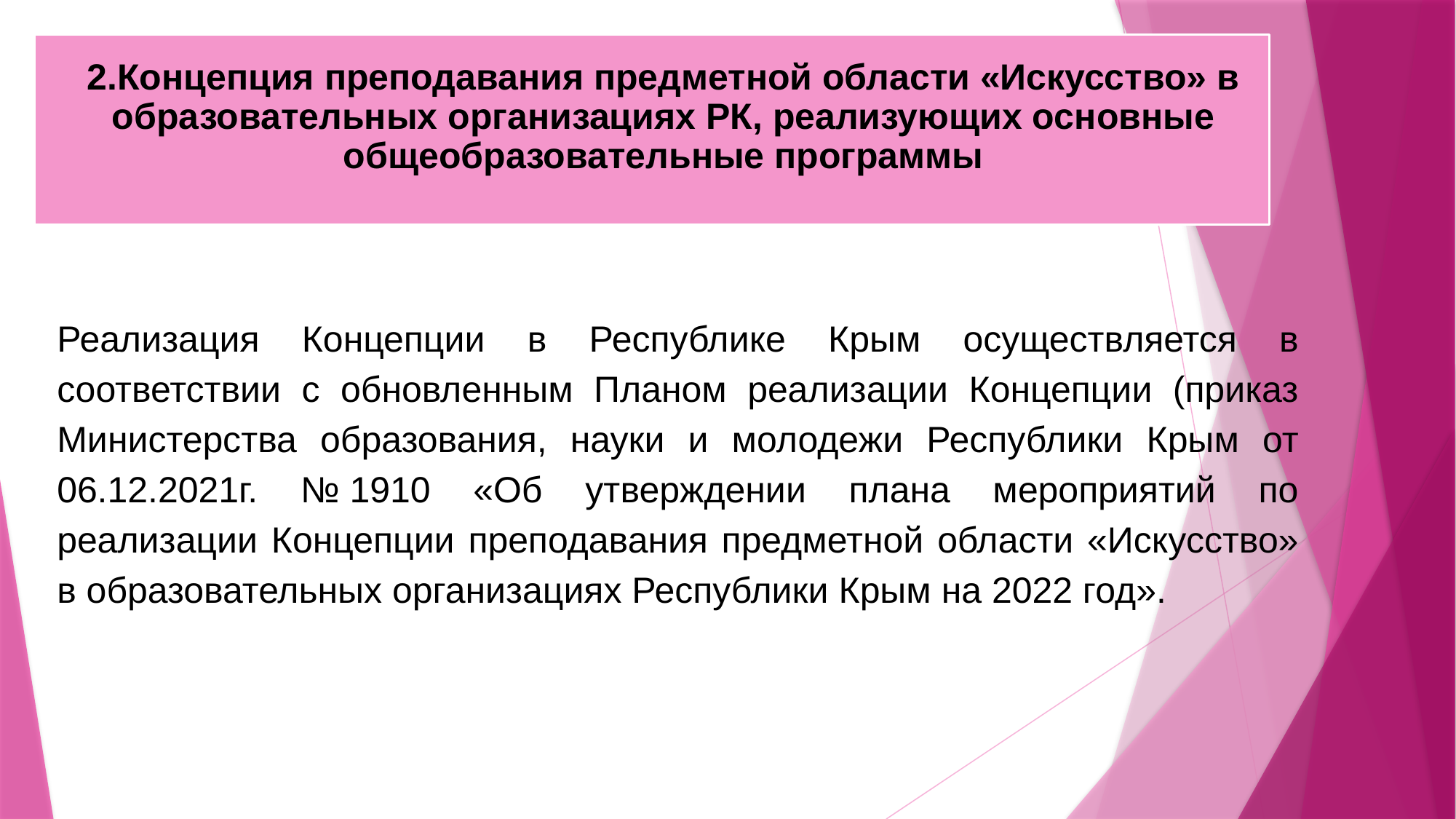

2.Концепция преподавания предметной области «Искусство» в образовательных организациях РК, реализующих основные общеобразовательные программы
Реализация Концепции в Республике Крым осуществляется в соответствии с обновленным Планом реализации Концепции (приказ Министерства образования, науки и молодежи Республики Крым от 06.12.2021г. № 1910 «Об утверждении плана мероприятий по реализации Концепции преподавания предметной области «Искусство» в образовательных организациях Республики Крым на 2022 год».